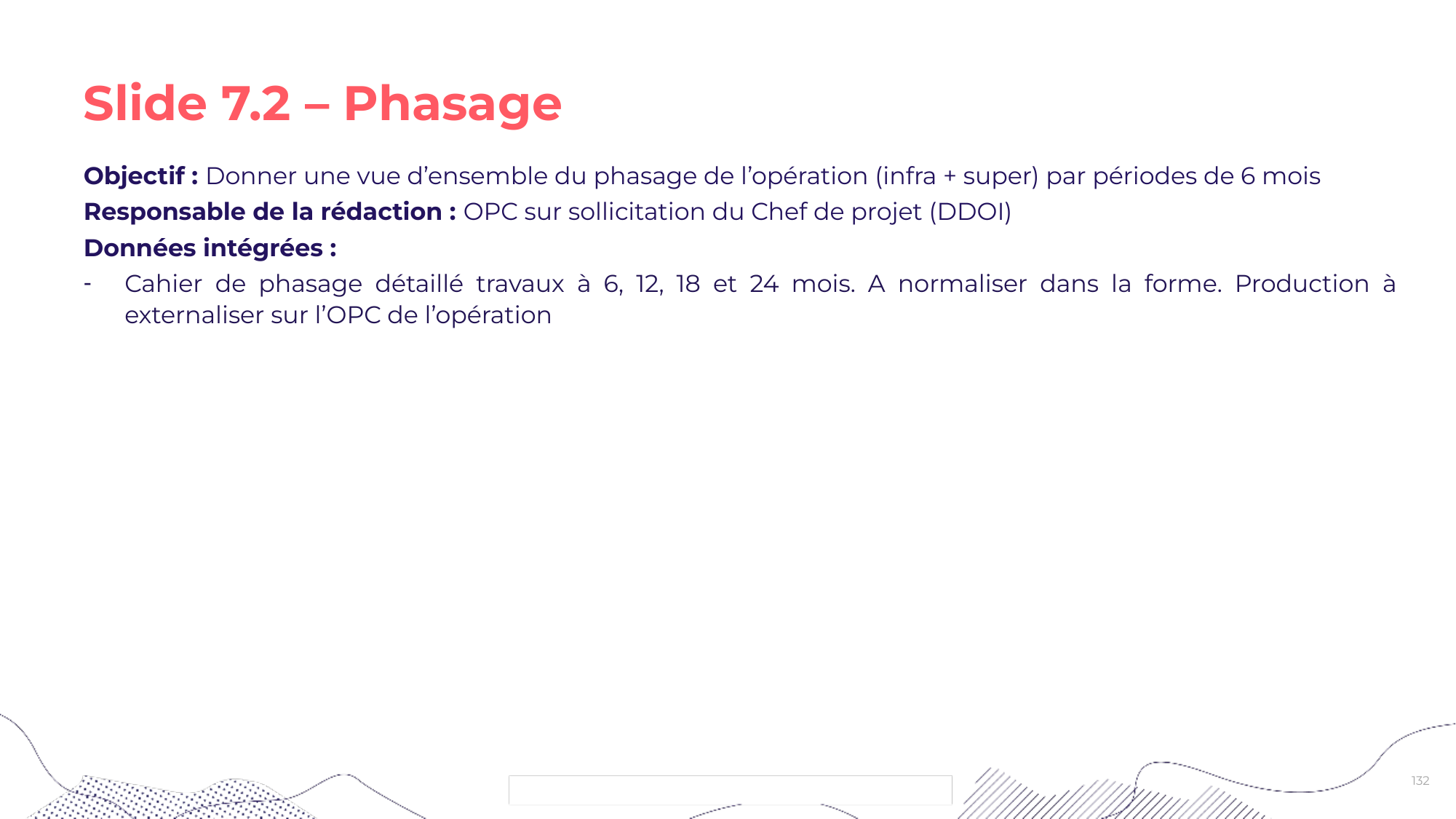

# Slide 7.2 – Phasage
Objectif : Donner une vue d’ensemble du phasage de l’opération (infra + super) par périodes de 6 mois
Responsable de la rédaction : OPC sur sollicitation du Chef de projet (DDOI)
Données intégrées :
Cahier de phasage détaillé travaux à 6, 12, 18 et 24 mois. A normaliser dans la forme. Production à externaliser sur l’OPC de l’opération

132